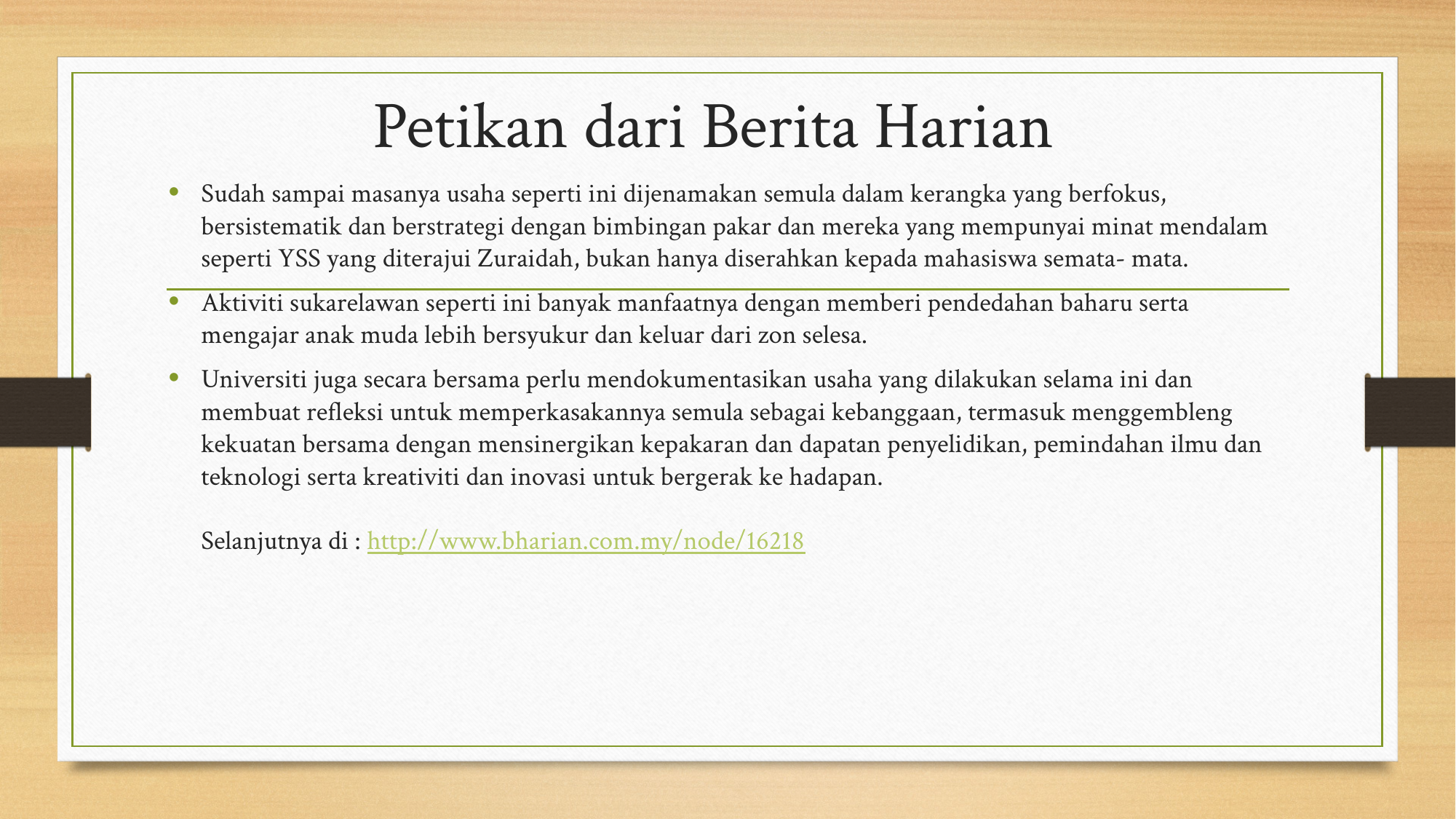

# Petikan dari Berita Harian
Sudah sampai masanya usaha seperti ini dijenamakan semula dalam kerangka yang berfokus, bersistematik dan berstrategi dengan bimbingan pakar dan mereka yang mempunyai minat mendalam seperti YSS yang diterajui Zuraidah, bukan hanya diserahkan kepada mahasiswa semata- mata.
Aktiviti sukarelawan seperti ini banyak manfaatnya dengan memberi pendedahan baharu serta mengajar anak muda lebih bersyukur dan keluar dari zon selesa.
Universiti juga secara bersama perlu mendokumentasikan usaha yang dilakukan selama ini dan membuat refleksi untuk memperkasakannya semula sebagai kebanggaan, termasuk menggembleng kekuatan bersama dengan mensinergikan kepakaran dan dapatan penyelidikan, pemindahan ilmu dan teknologi serta kreativiti dan inovasi untuk bergerak ke hadapan.
Selanjutnya di : http://www.bharian.com.my/node/16218